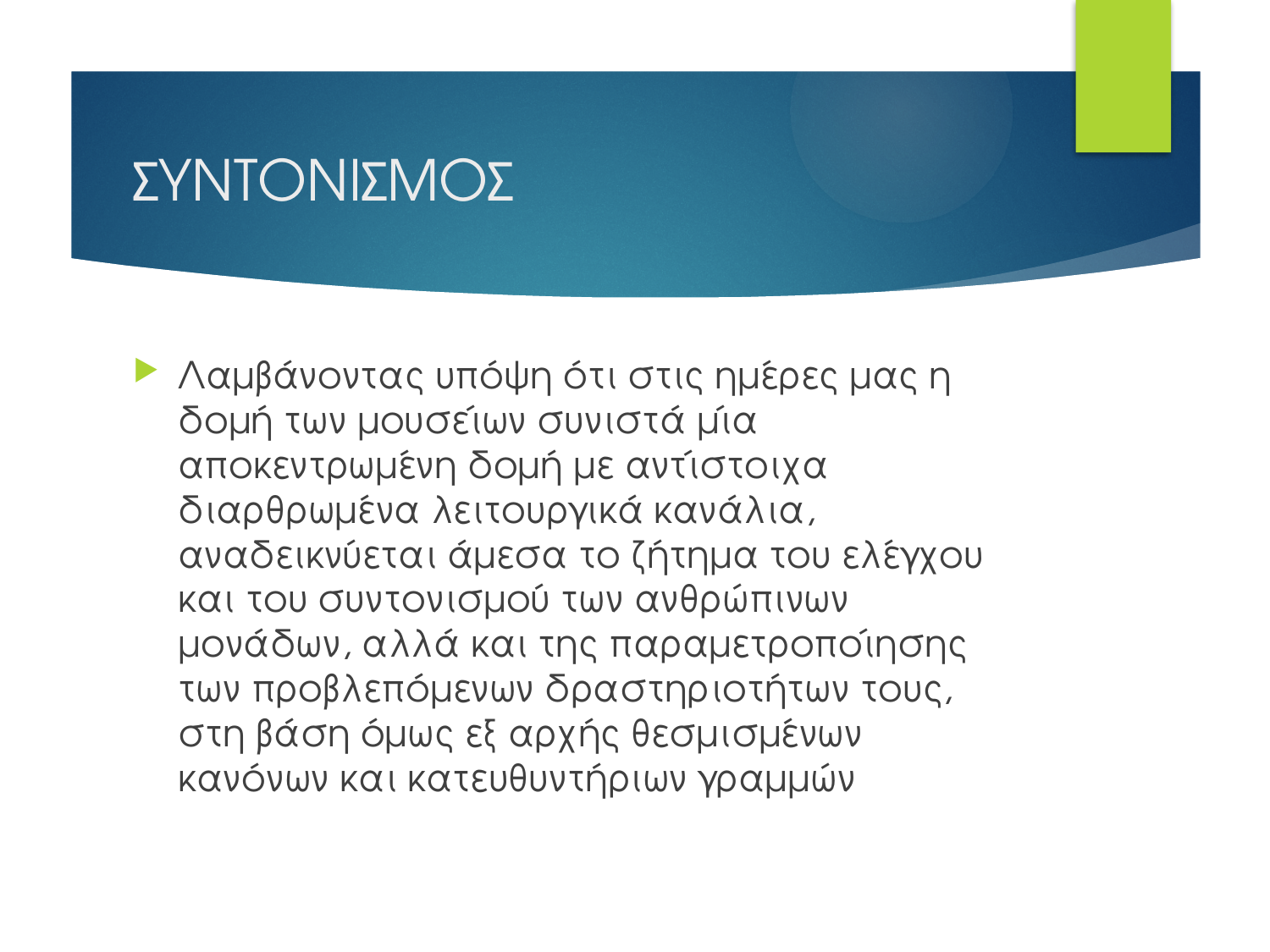

# ΣΥΝΤΟΝΙΣΜΟΣ
Λαμβάνοντας υπόψη ότι στις ημέρες μας η δομή των μουσείων συνιστά μία αποκεντρωμένη δομή με αντίστοιχα διαρθρωμένα λειτουργικά κανάλια, αναδεικνύεται άμεσα το ζήτημα του ελέγχου και του συντονισμού των ανθρώπινων μονάδων, αλλά και της παραμετροποίησης των προβλεπόμενων δραστηριοτήτων τους, στη βάση όμως εξ αρχής θεσμισμένων κανόνων και κατευθυντήριων γραμμών